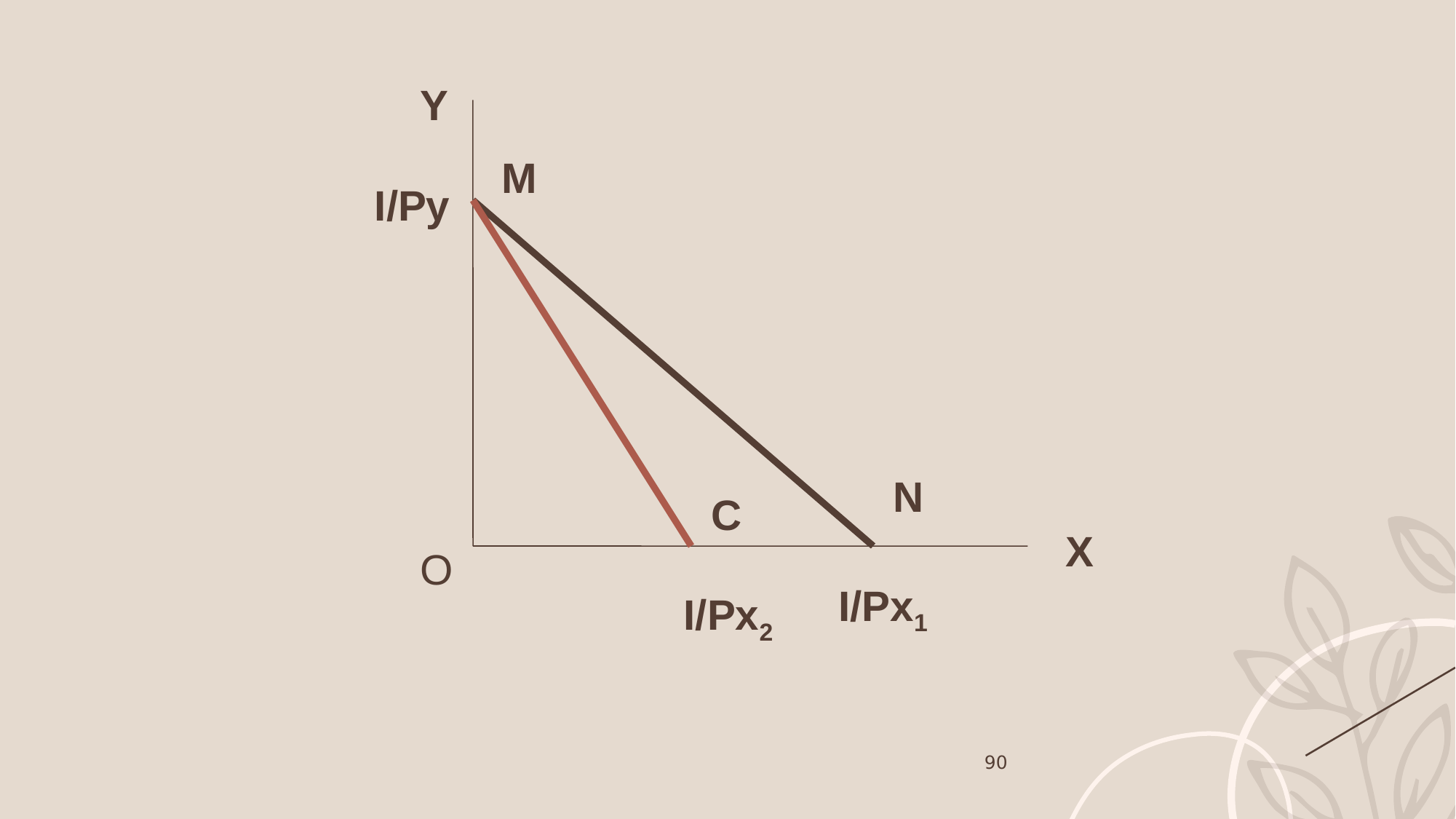

Y

M
I/Py

N
C
X
O

I/Px1
I/Px2
90